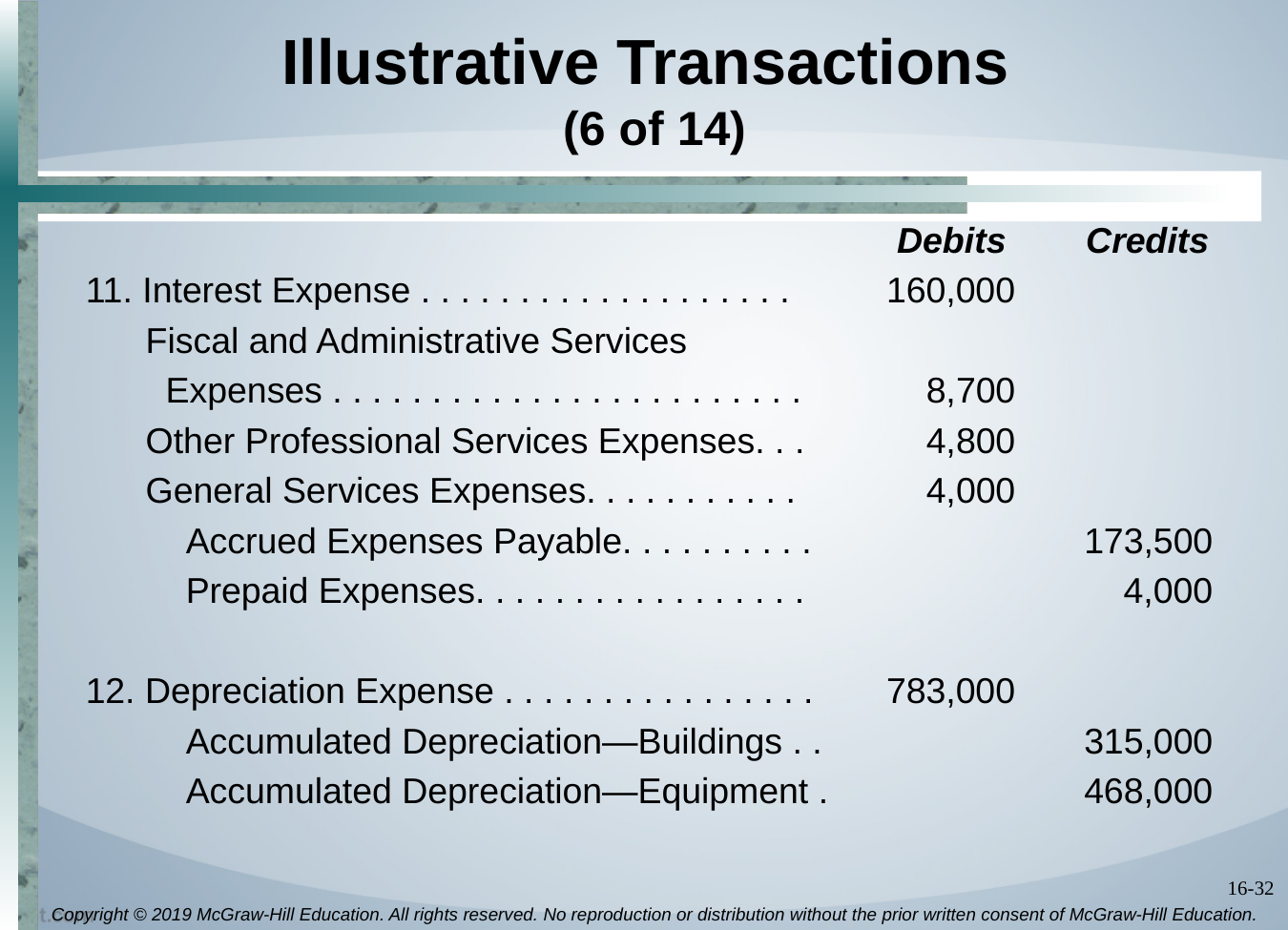

# Illustrative Transactions (6 of 14)
                                                                                 Debits        Credits
11. Interest Expense . . . . . . . . . . . . . . . . . . .	160,000
      Fiscal and Administrative Services
        Expenses . . . . . . . . . . . . . . . . . . . . . . . .	8,700
      Other Professional Services Expenses. . .	4,800
      General Services Expenses. . . . . . . . . . .	4,000
          Accrued Expenses Payable. . . . . . . . . .	173,500
          Prepaid Expenses. . . . . . . . . . . . . . . . .	4,000

12. Depreciation Expense . . . . . . . . . . . . . . . .	783,000
          Accumulated Depreciation—Buildings . .	315,000
          Accumulated Depreciation—Equipment .	468,000